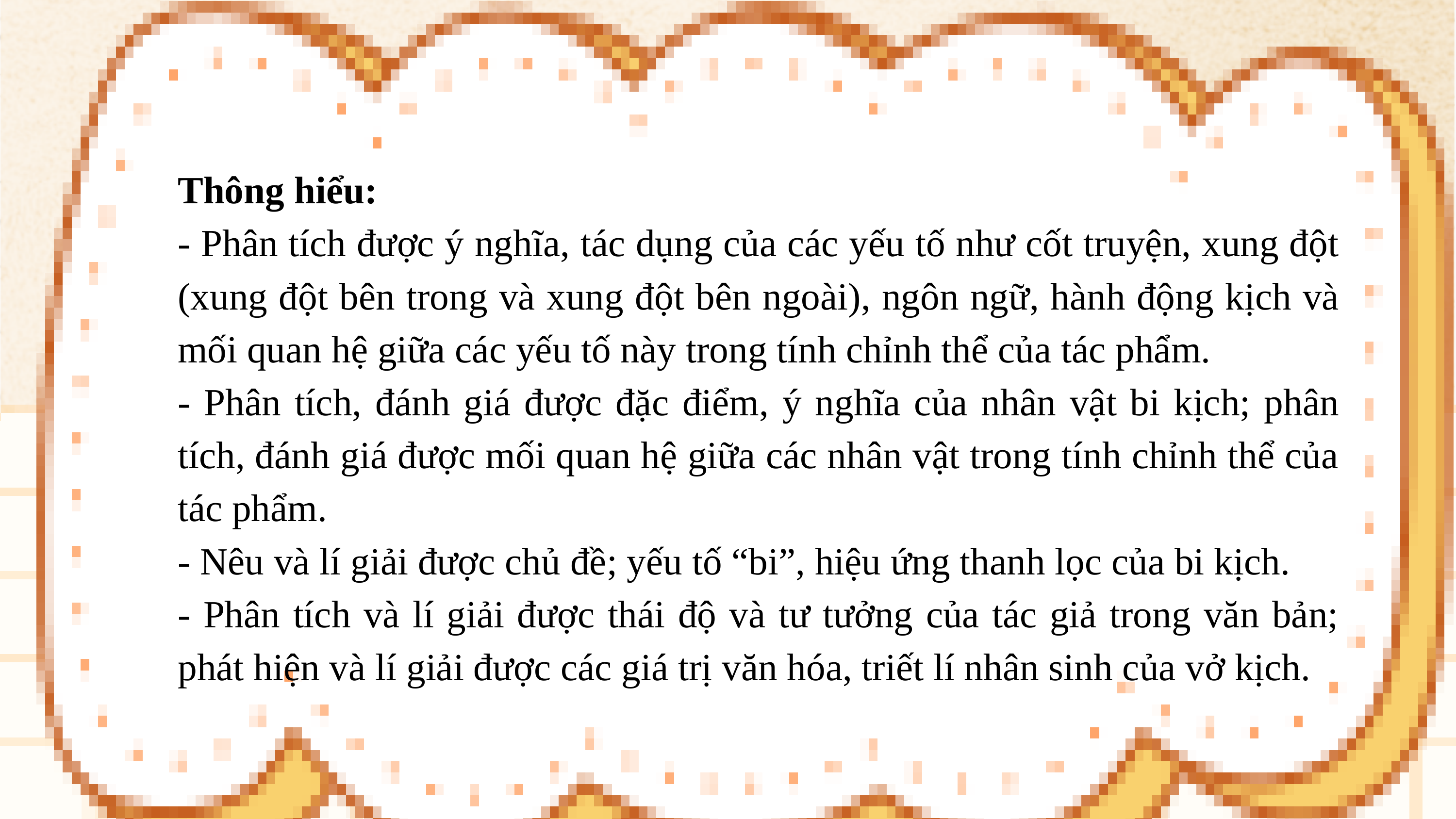

Thông hiểu:
- Phân tích được ý nghĩa, tác dụng của các yếu tố như cốt truyện, xung đột (xung đột bên trong và xung đột bên ngoài), ngôn ngữ, hành động kịch và mối quan hệ giữa các yếu tố này trong tính chỉnh thể của tác phẩm.
- Phân tích, đánh giá được đặc điểm, ý nghĩa của nhân vật bi kịch; phân tích, đánh giá được mối quan hệ giữa các nhân vật trong tính chỉnh thể của tác phẩm.
- Nêu và lí giải được chủ đề; yếu tố “bi”, hiệu ứng thanh lọc của bi kịch.
- Phân tích và lí giải được thái độ và tư tưởng của tác giả trong văn bản; phát hiện và lí giải được các giá trị văn hóa, triết lí nhân sinh của vở kịch.